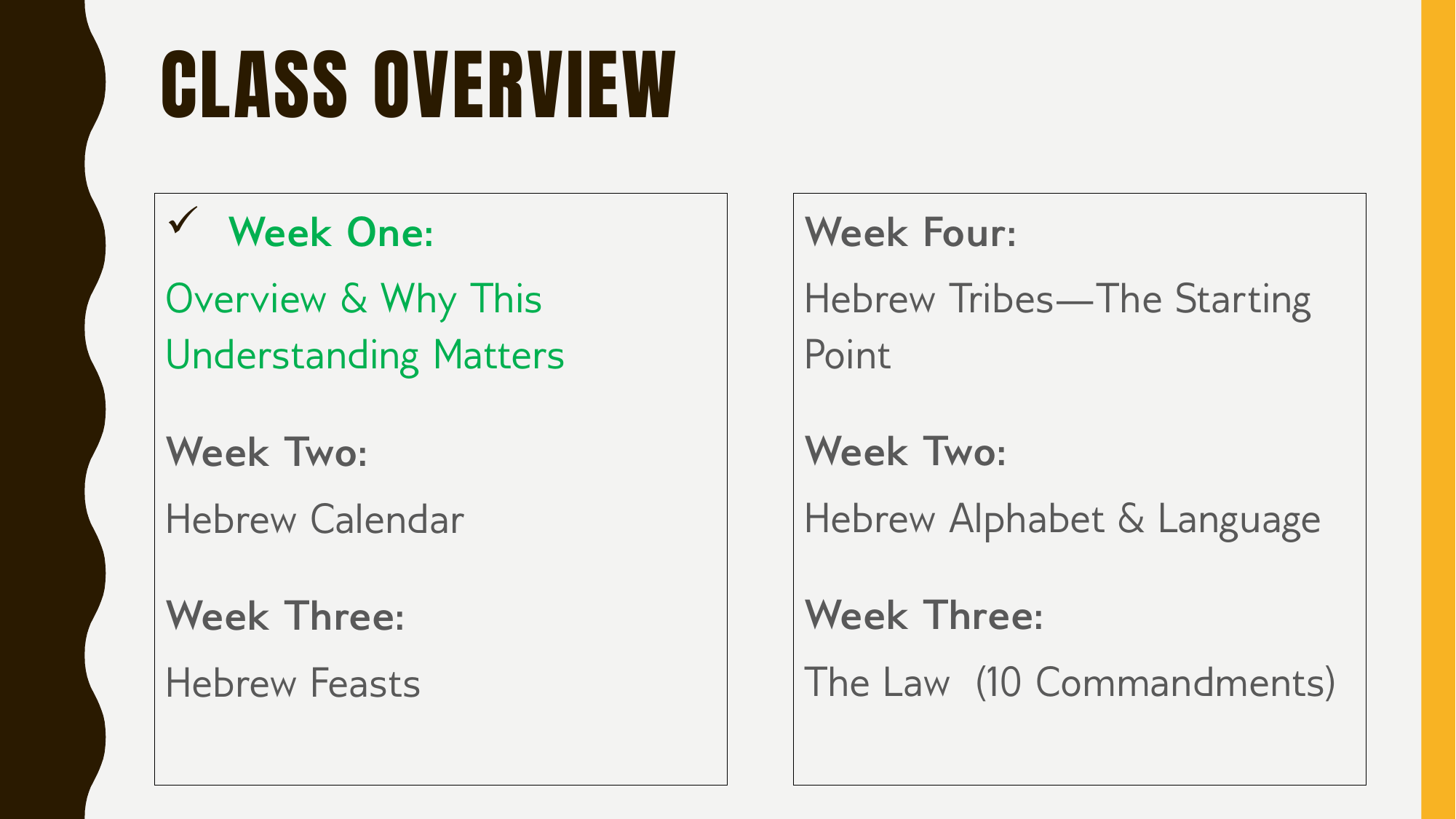

# Class OVERVIEW
Week Four:
Hebrew Tribes—The Starting Point

Week Two:
Hebrew Alphabet & Language

Week Three:
The Law  (10 Commandments)

  Week One:
Overview & Why This Understanding Matters

Week Two:
Hebrew Calendar

Week Three:
Hebrew Feasts